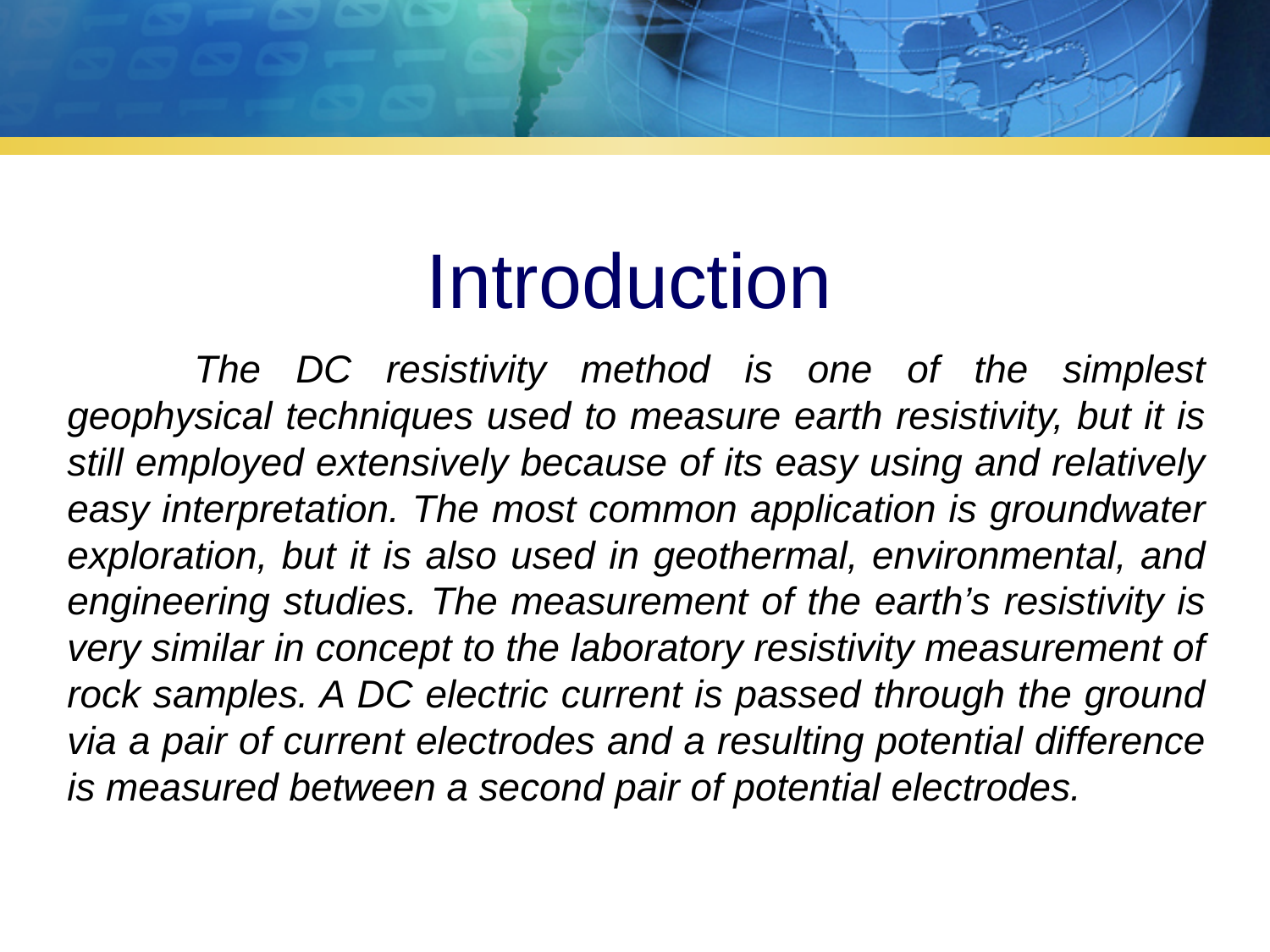

Introduction
	The DC resistivity method is one of the simplest geophysical techniques used to measure earth resistivity, but it is still employed extensively because of its easy using and relatively easy interpretation. The most common application is groundwater exploration, but it is also used in geothermal, environmental, and engineering studies. The measurement of the earth’s resistivity is very similar in concept to the laboratory resistivity measurement of rock samples. A DC electric current is passed through the ground via a pair of current electrodes and a resulting potential difference is measured between a second pair of potential electrodes.